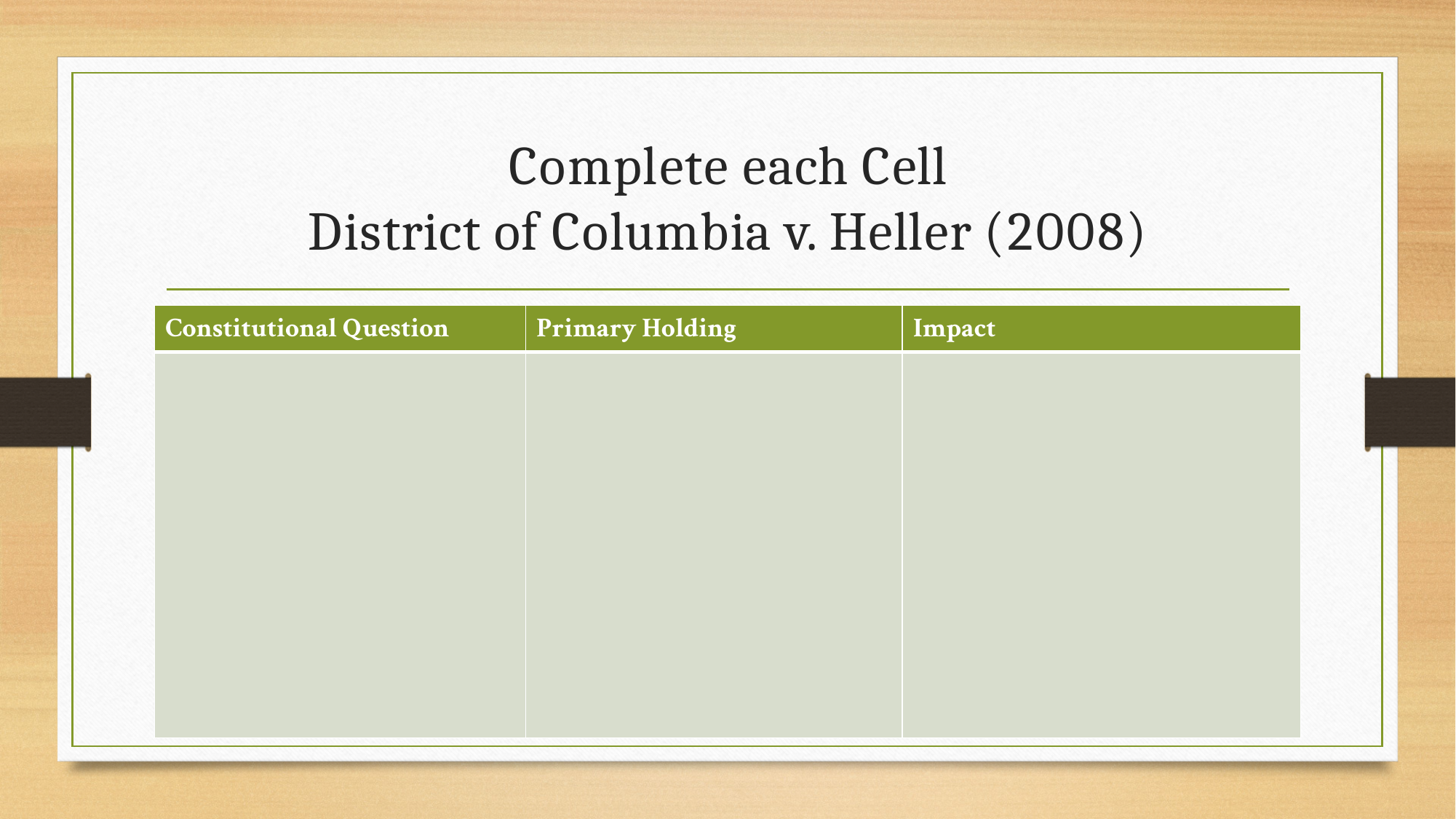

# Complete each Cell District of Columbia v. Heller (2008)
| Constitutional Question | Primary Holding | Impact |
| --- | --- | --- |
|  |  |  |